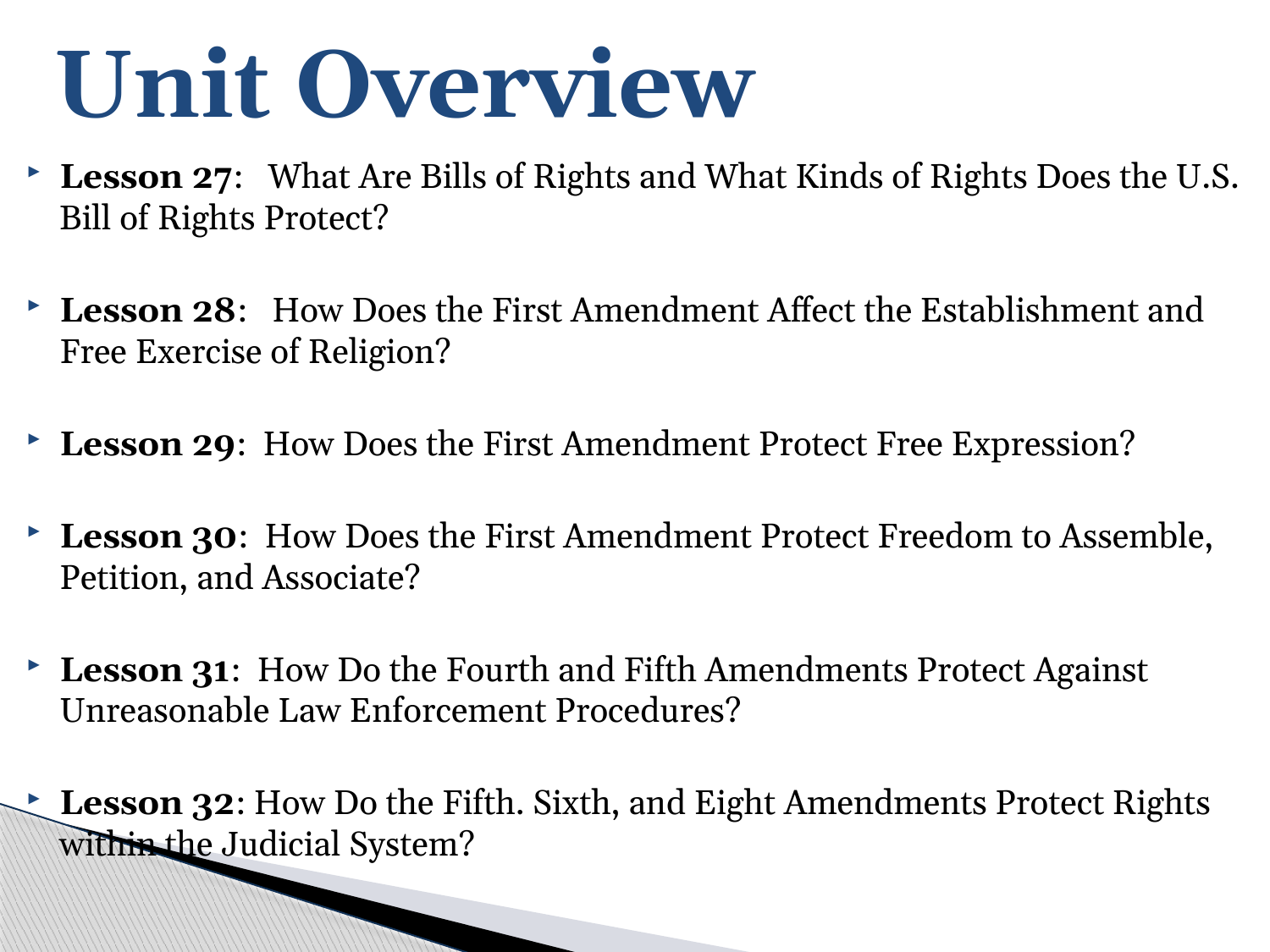

# Unit Overview
Lesson 27:   What Are Bills of Rights and What Kinds of Rights Does the U.S. Bill of Rights Protect?

Lesson 28:   How Does the First Amendment Affect the Establishment and Free Exercise of Religion?

Lesson 29:  How Does the First Amendment Protect Free Expression?

Lesson 30:  How Does the First Amendment Protect Freedom to Assemble, Petition, and Associate?

Lesson 31:  How Do the Fourth and Fifth Amendments Protect Against Unreasonable Law Enforcement Procedures?

Lesson 32: How Do the Fifth. Sixth, and Eight Amendments Protect Rights within the Judicial System?